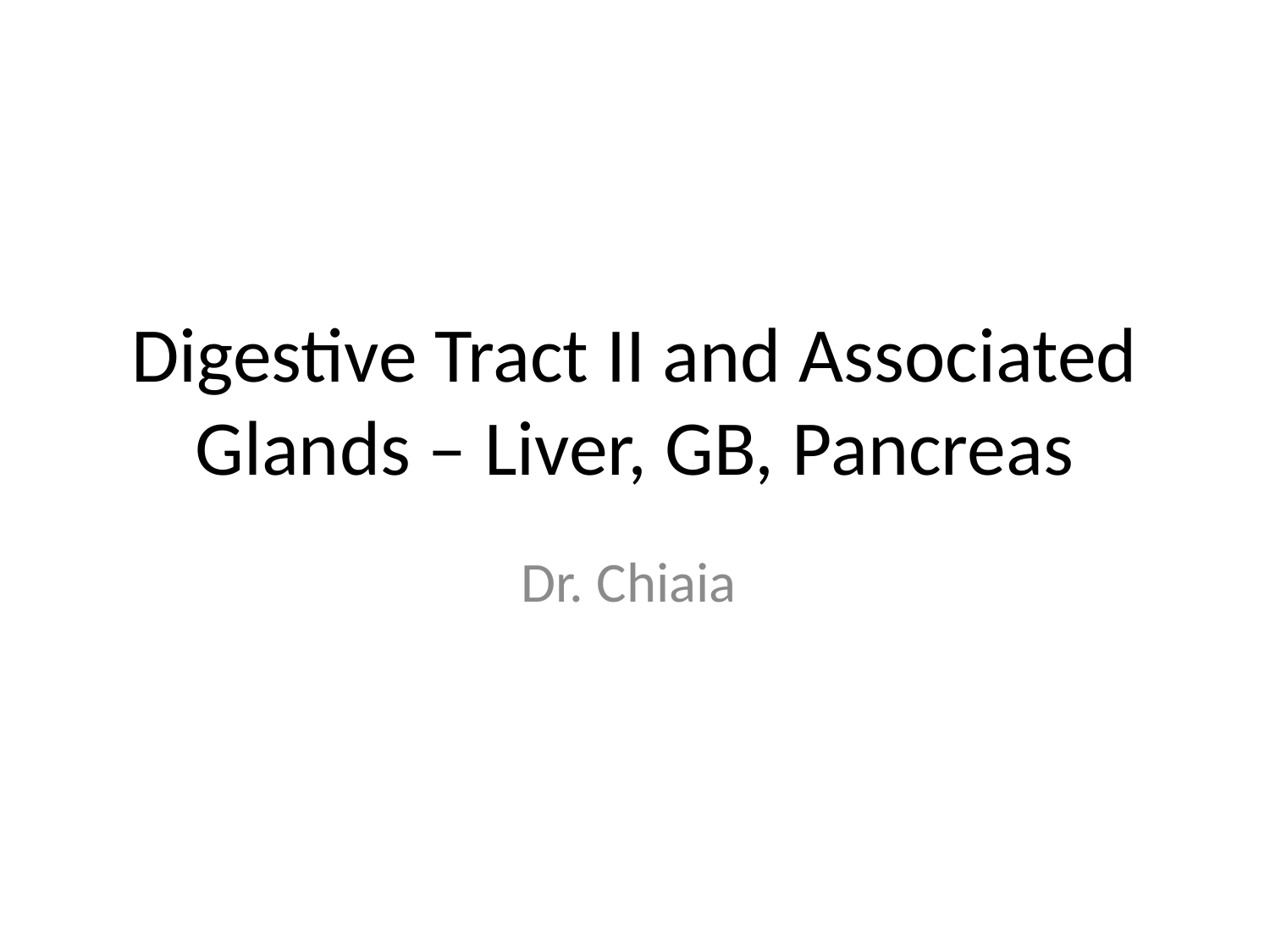

# Digestive Tract II and Associated Glands – Liver, GB, Pancreas
Dr. Chiaia